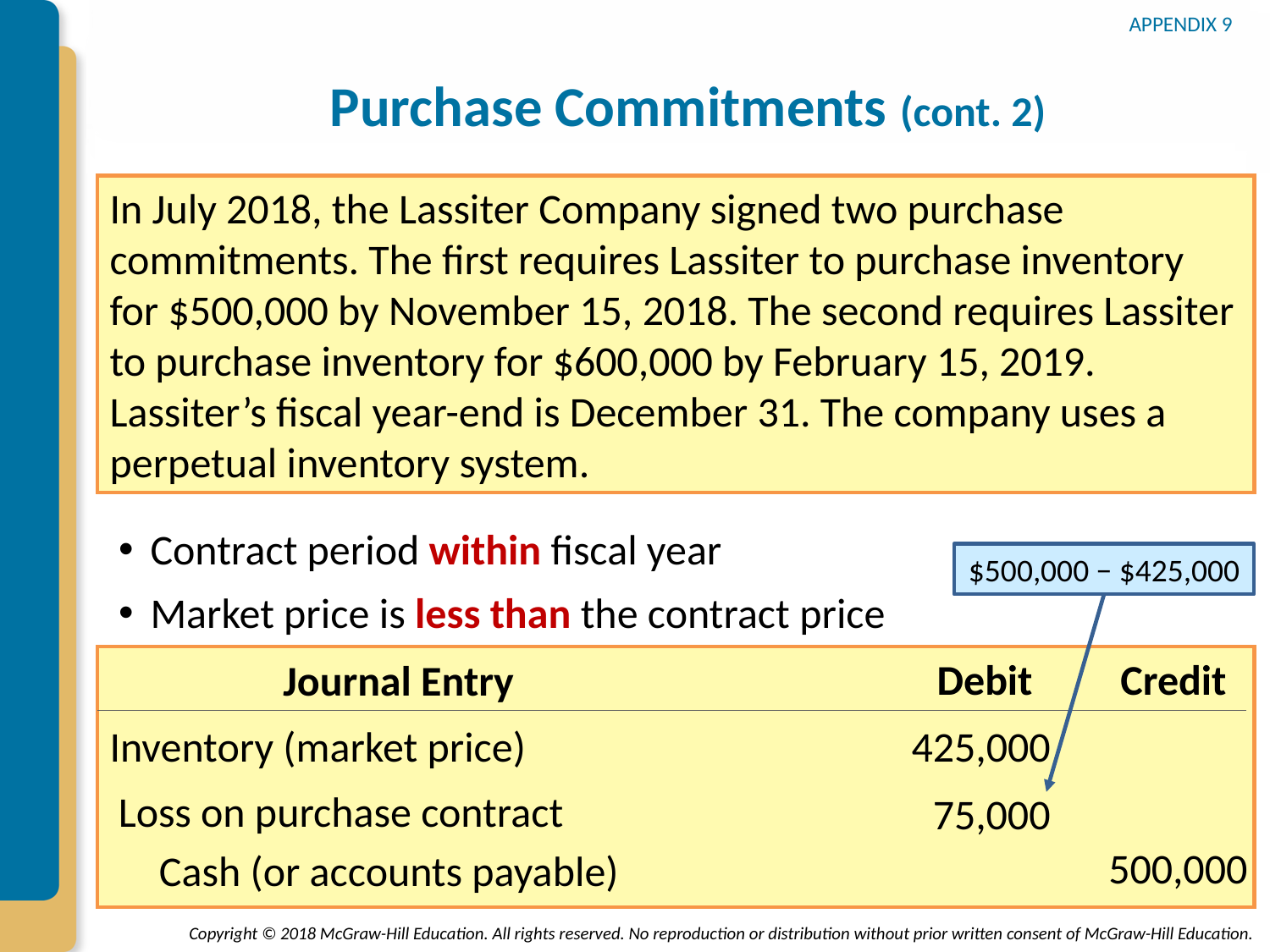

# Purchase Commitments (cont. 2)
APPENDIX 9
In July 2018, the Lassiter Company signed two purchase commitments. The first requires Lassiter to purchase inventory for $500,000 by November 15, 2018. The second requires Lassiter to purchase inventory for $600,000 by February 15, 2019. Lassiter’s fiscal year-end is December 31. The company uses a perpetual inventory system.

Contract period within fiscal year
Market price is less than the contract price
$500,000 − $425,000
Debit
Credit

Journal Entry
Inventory (market price)
425,000
Loss on purchase contract
75,000
500,000
Cash (or accounts payable)